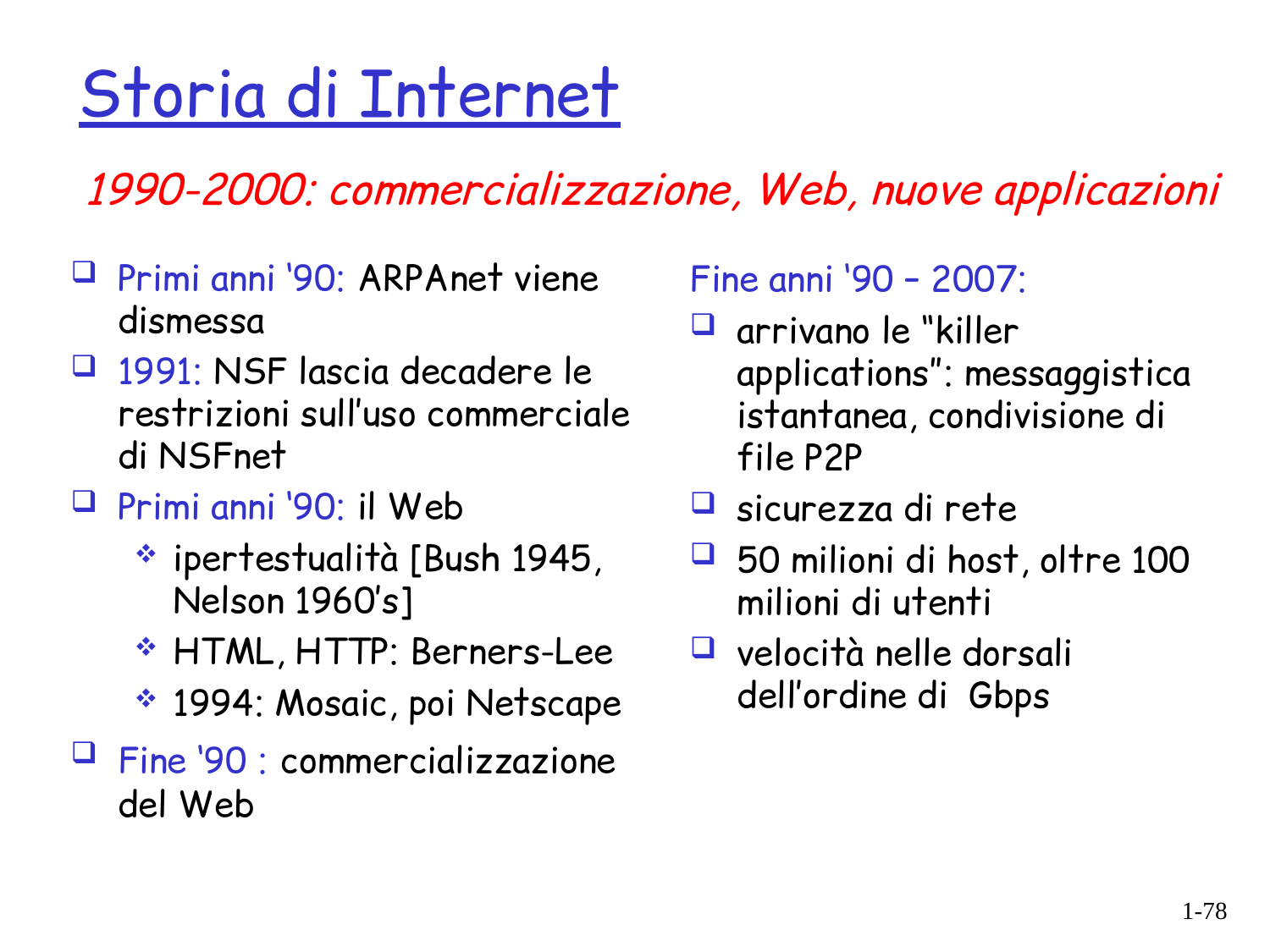

# Storia di Internet
1990-2000: commercializzazione, Web, nuove applicazioni
Primi anni ‘90: ARPAnet viene dismessa
1991: NSF lascia decadere le restrizioni sull’uso commerciale di NSFnet
Primi anni ‘90: il Web
ipertestualità [Bush 1945, Nelson 1960’s]
HTML, HTTP: Berners-Lee
1994: Mosaic, poi Netscape
Fine ‘90 : commercializzazione del Web
Fine anni ‘90 – 2007:
arrivano le “killer applications”: messaggistica istantanea, condivisione di file P2P
sicurezza di rete
50 milioni di host, oltre 100 milioni di utenti
velocità nelle dorsali dell’ordine di  Gbps

1-78